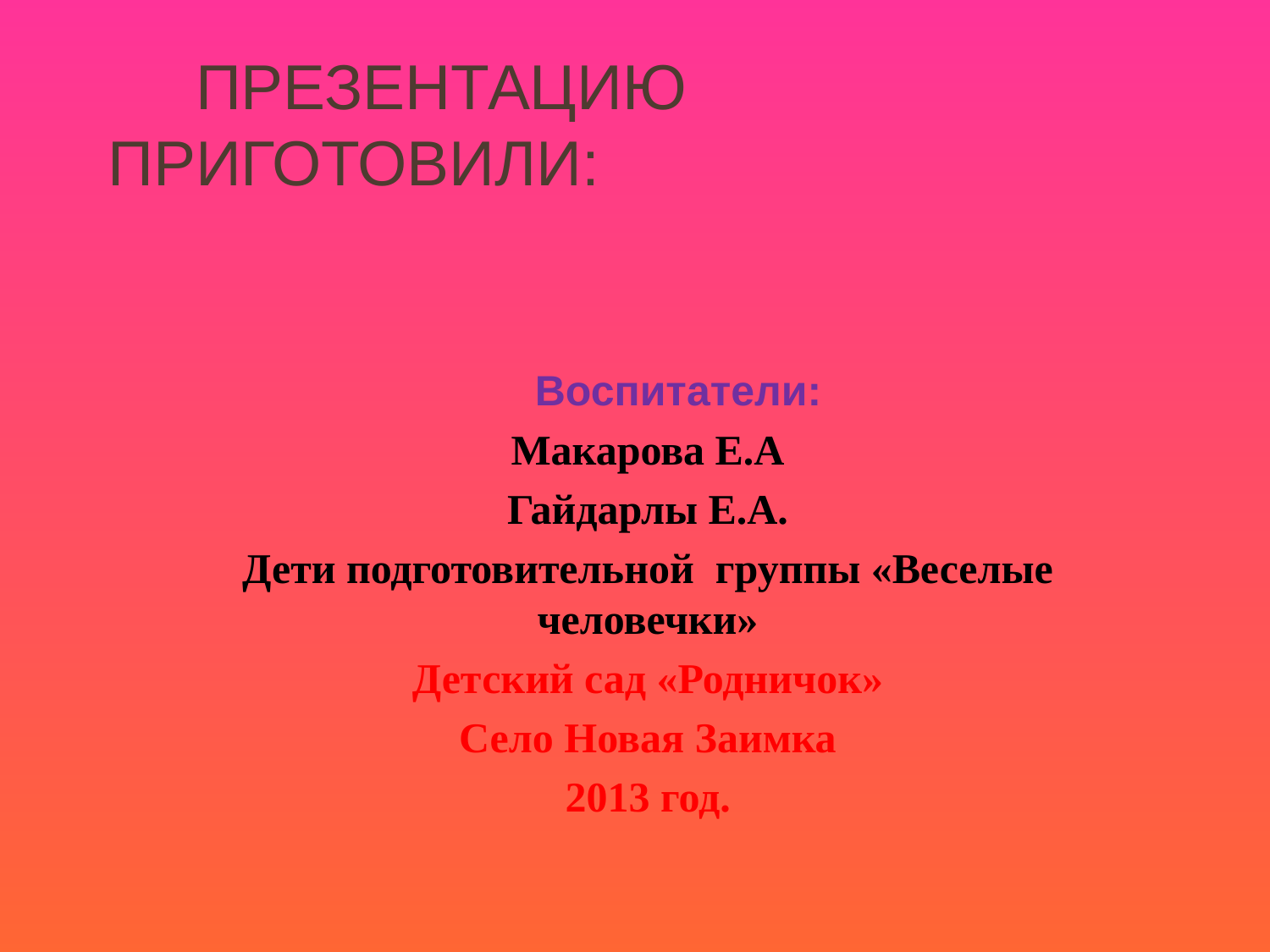

# Презентацию приготовили:
                            Воспитатели:
Макарова Е.А
Гайдарлы Е.А.
Дети подготовительной  группы «Веселые человечки»
Детский сад «Родничок»
Село Новая Заимка
2013 год.